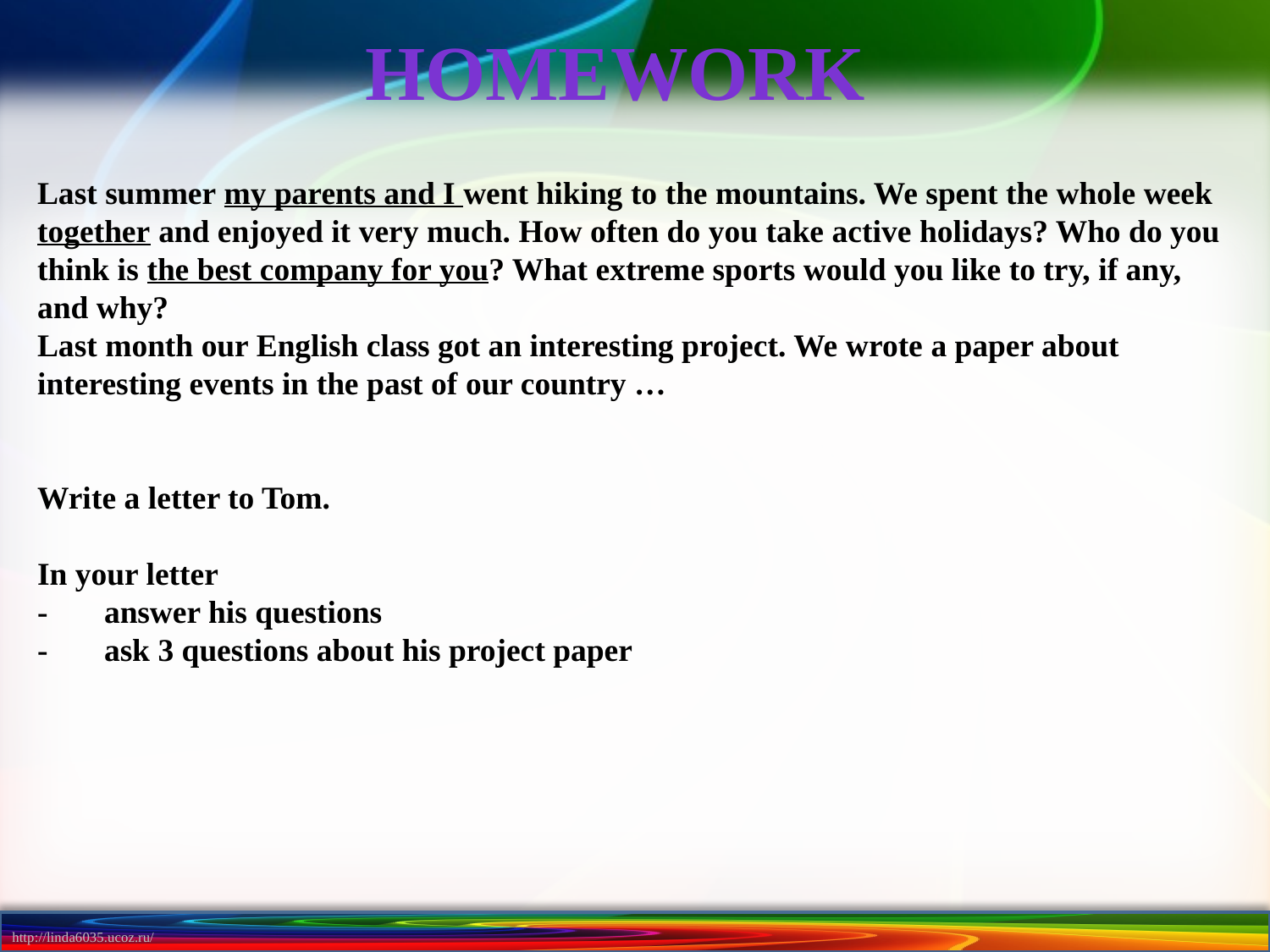

HOMEWORK
Last summer my parents and I went hiking to the mountains. We spent the whole week together and enjoyed it very much. How often do you take active holidays? Who do you think is the best company for you? What extreme sports would you like to try, if any, and why?
Last month our English class got an interesting project. We wrote a paper about interesting events in the past of our country …

Write a letter to Tom.

In your letter
-       answer his questions
-       ask 3 questions about his project paper